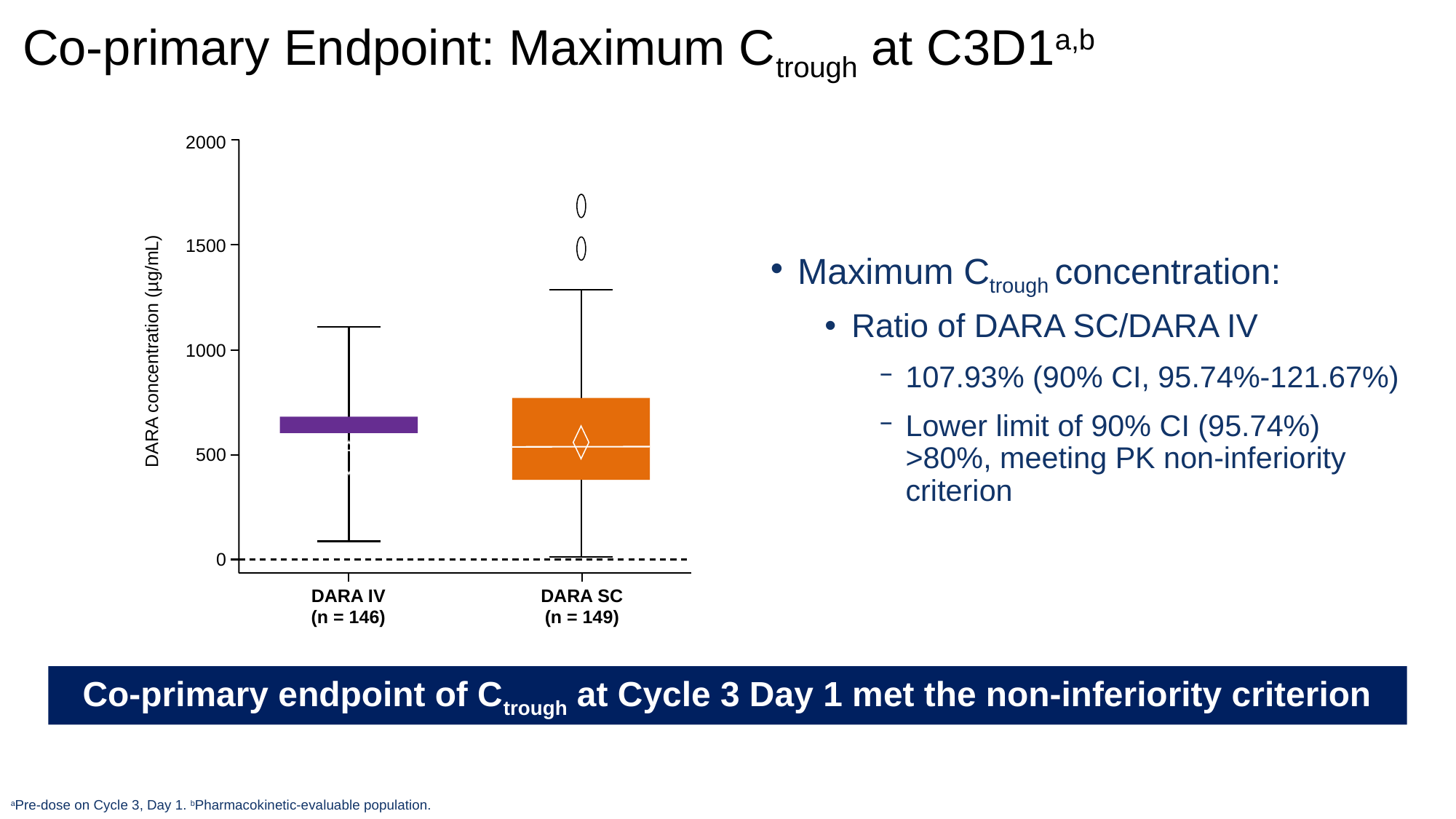

# Co-primary Endpoint: Maximum Ctrough at C3D1a,b
2000

1500

DARA concentration (µg/mL)
1000

500
0
DARA IV
(n = 146)
DARA SC
(n = 149)
Maximum Ctrough concentration:
Ratio of DARA SC/DARA IV
107.93% (90% CI, 95.74%-121.67%)
Lower limit of 90% CI (95.74%) >80%, meeting PK non-inferiority criterion
Co-primary endpoint of Ctrough at Cycle 3 Day 1 met the non-inferiority criterion
aPre-dose on Cycle 3, Day 1. bPharmacokinetic-evaluable population.